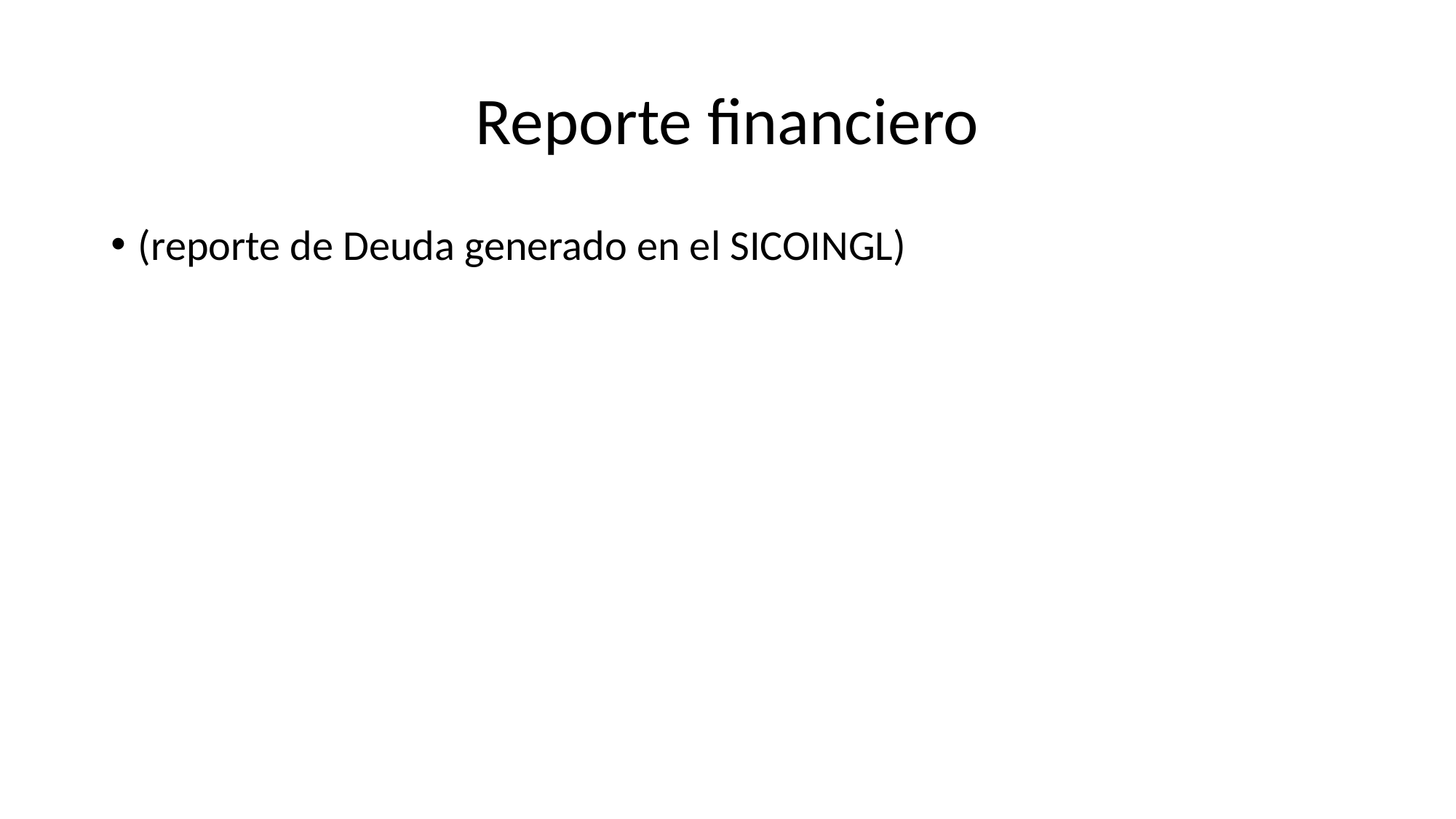

# Reporte financiero
(reporte de Deuda generado en el SICOINGL)